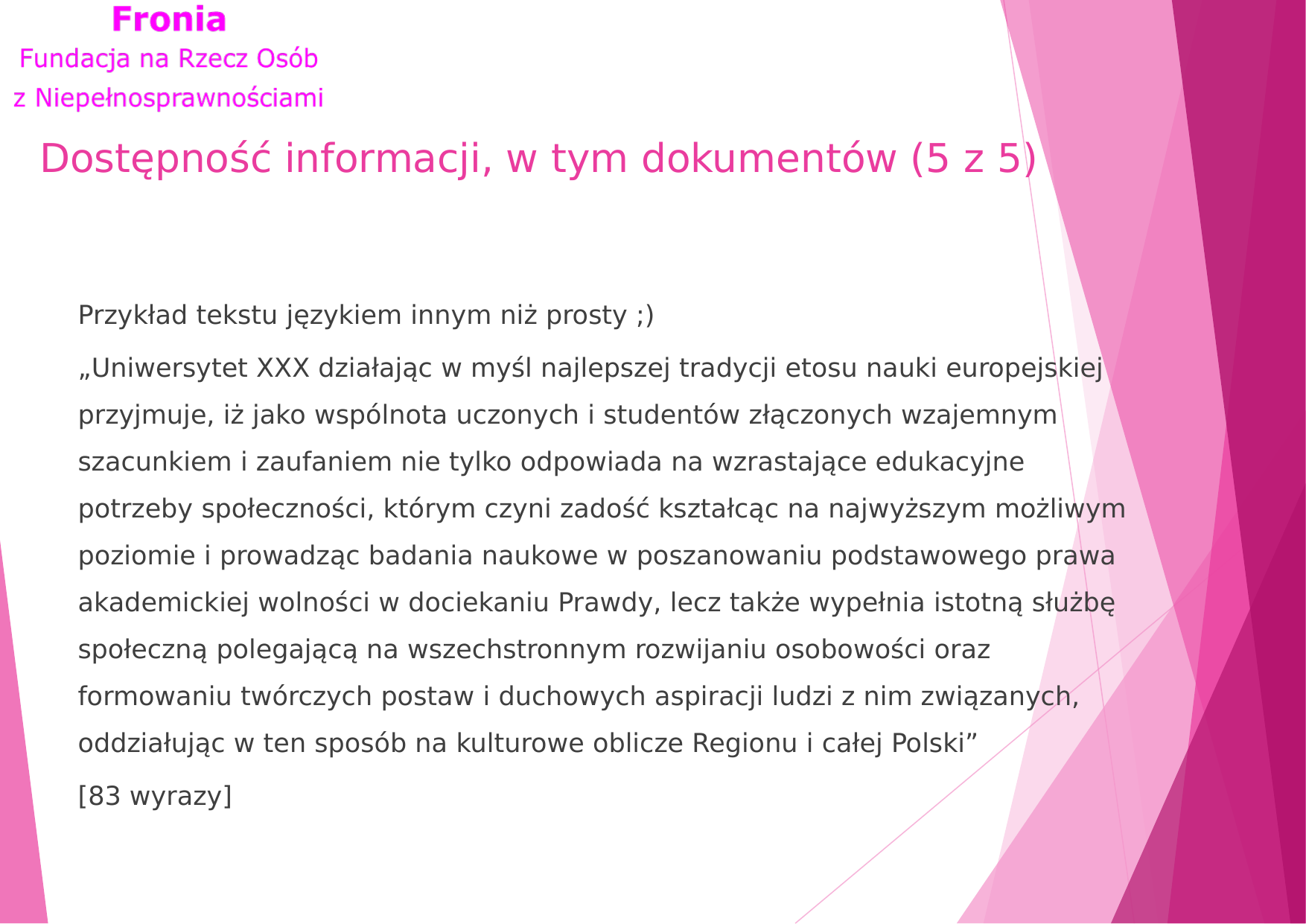

# Dostępność informacji, w tym dokumentów (5 z 5)
Przykład tekstu językiem innym niż prosty ;)
„Uniwersytet XXX działając w myśl najlepszej tradycji etosu nauki europejskiej przyjmuje, iż jako wspólnota uczonych i studentów złączonych wzajemnym szacunkiem i zaufaniem nie tylko odpowiada na wzrastające edukacyjne potrzeby społeczności, którym czyni zadość kształcąc na najwyższym możliwym poziomie i prowadząc badania naukowe w poszanowaniu podstawowego prawa akademickiej wolności w dociekaniu Prawdy, lecz także wypełnia istotną służbę społeczną polegającą na wszechstronnym rozwijaniu osobowości oraz formowaniu twórczych postaw i duchowych aspiracji ludzi z nim związanych, oddziałując w ten sposób na kulturowe oblicze Regionu i całej Polski”
[83 wyrazy]